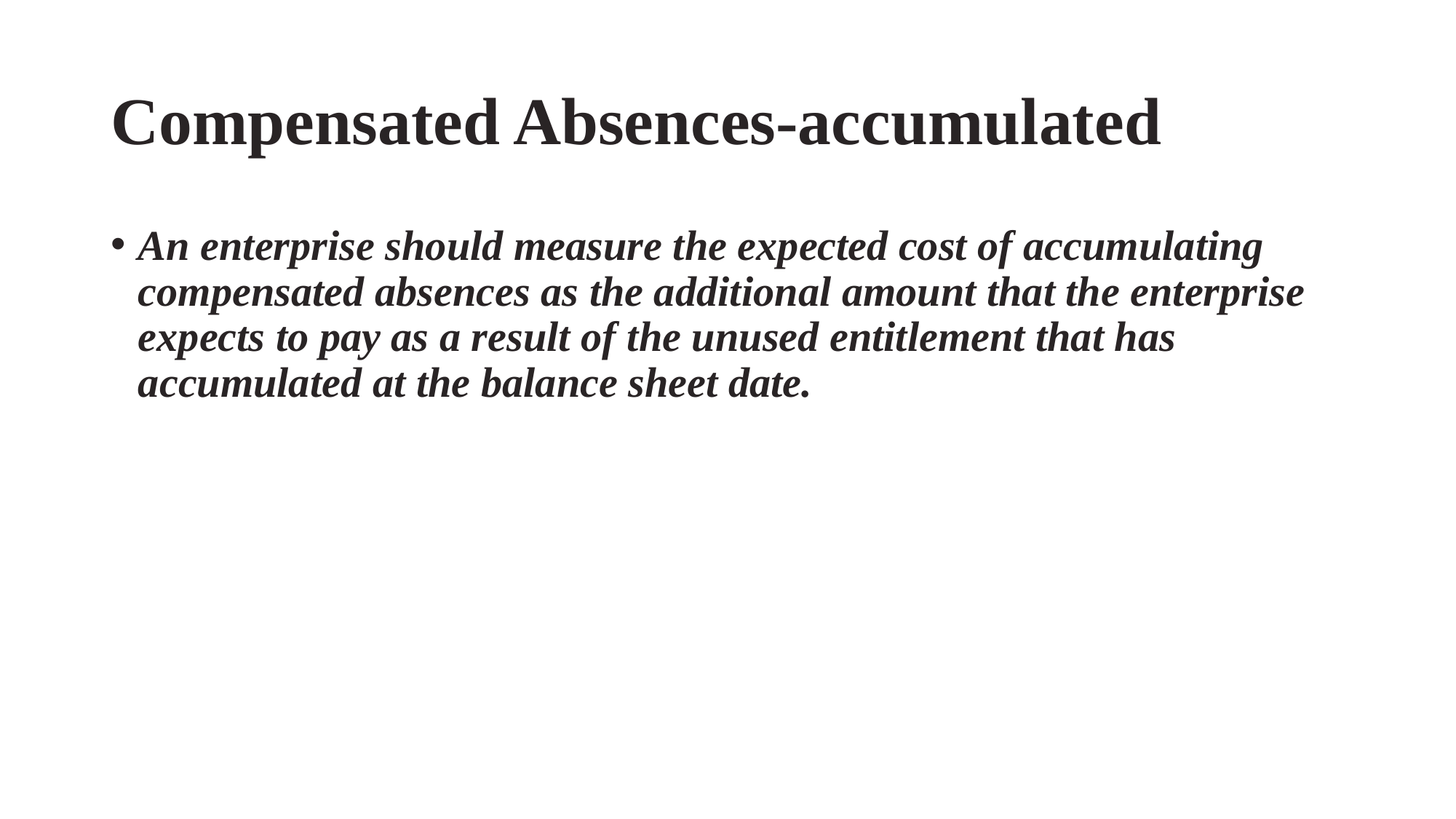

# Compensated Absences-accumulated
An enterprise should measure the expected cost of accumulating compensated absences as the additional amount that the enterprise expects to pay as a result of the unused entitlement that has accumulated at the balance sheet date.